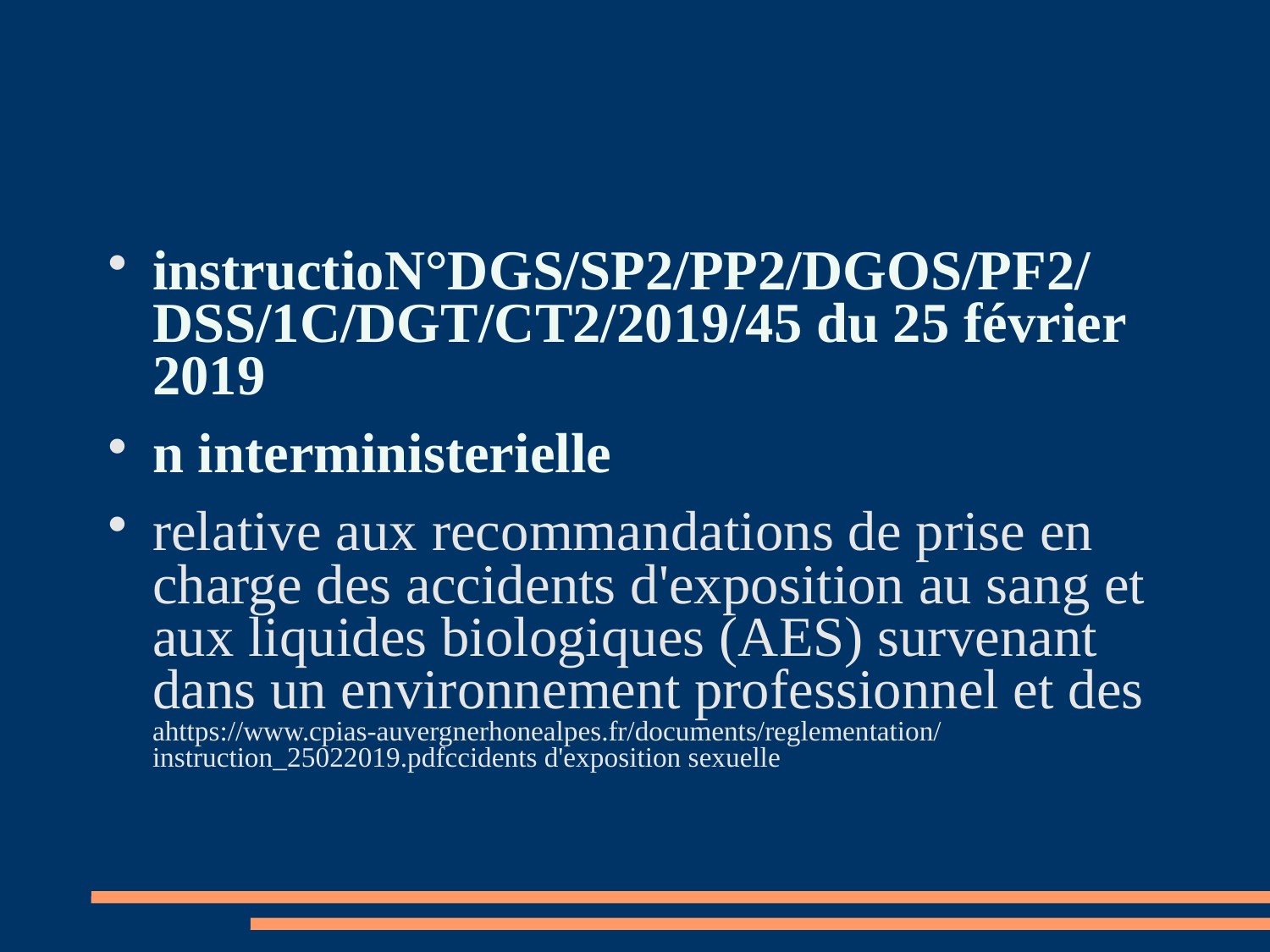

#
instructioN°DGS/SP2/PP2/DGOS/PF2/DSS/1C/DGT/CT2/2019/45 du 25 février 2019
n interministerielle
relative aux recommandations de prise en charge des accidents d'exposition au sang et aux liquides biologiques (AES) survenant dans un environnement professionnel et des ahttps://www.cpias-auvergnerhonealpes.fr/documents/reglementation/instruction_25022019.pdfccidents d'exposition sexuelle